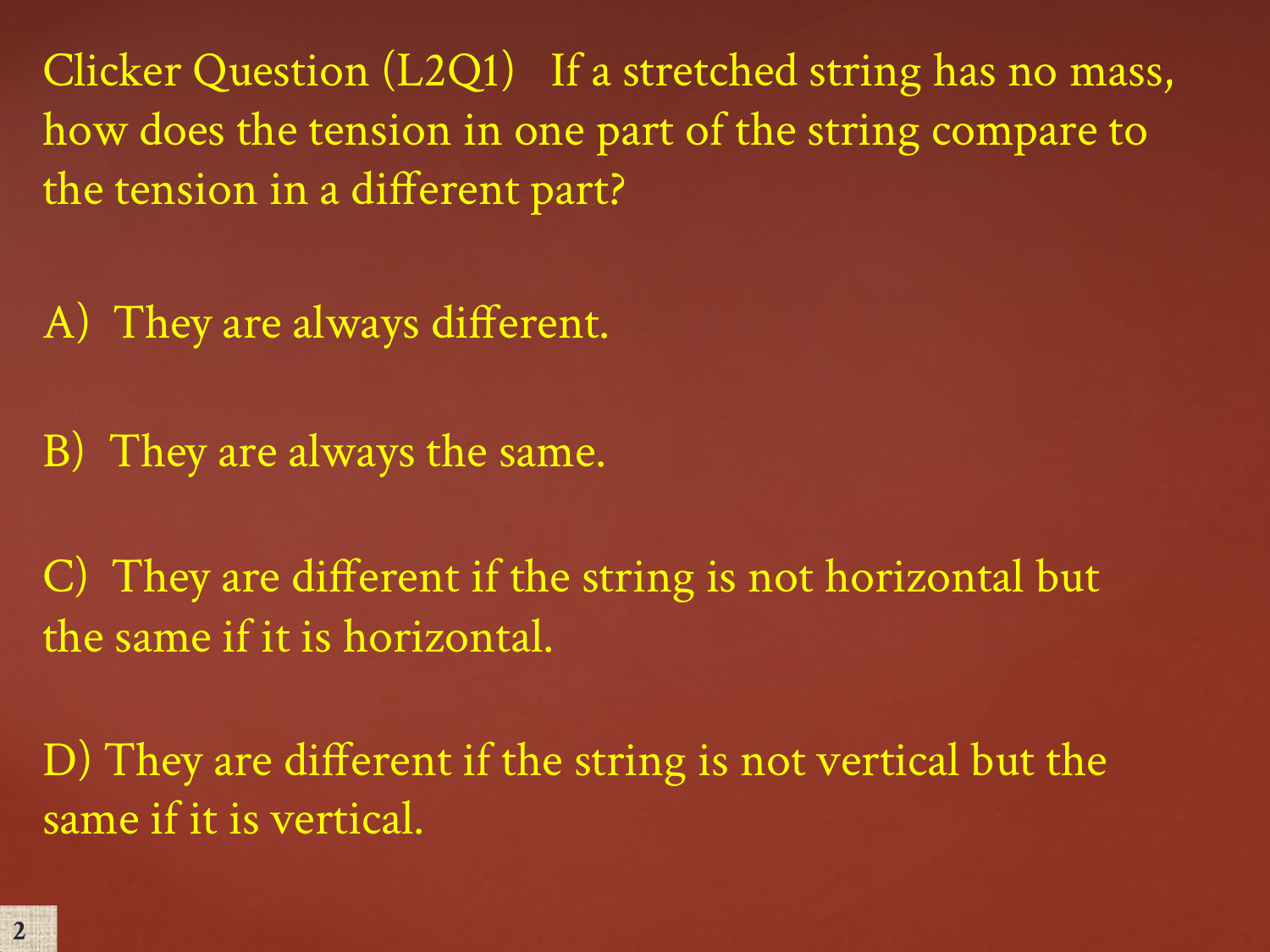

Clicker Question (L2Q1)	If a stretched string has no mass, how does the tension in one part of the string compare to the tension in a different part?
A)  They are always different.
B)  They are always the same.
C)  They are different if the string is not horizontal but the same if it is horizontal.
D) They are different if the string is not vertical but the same if it is vertical.
2